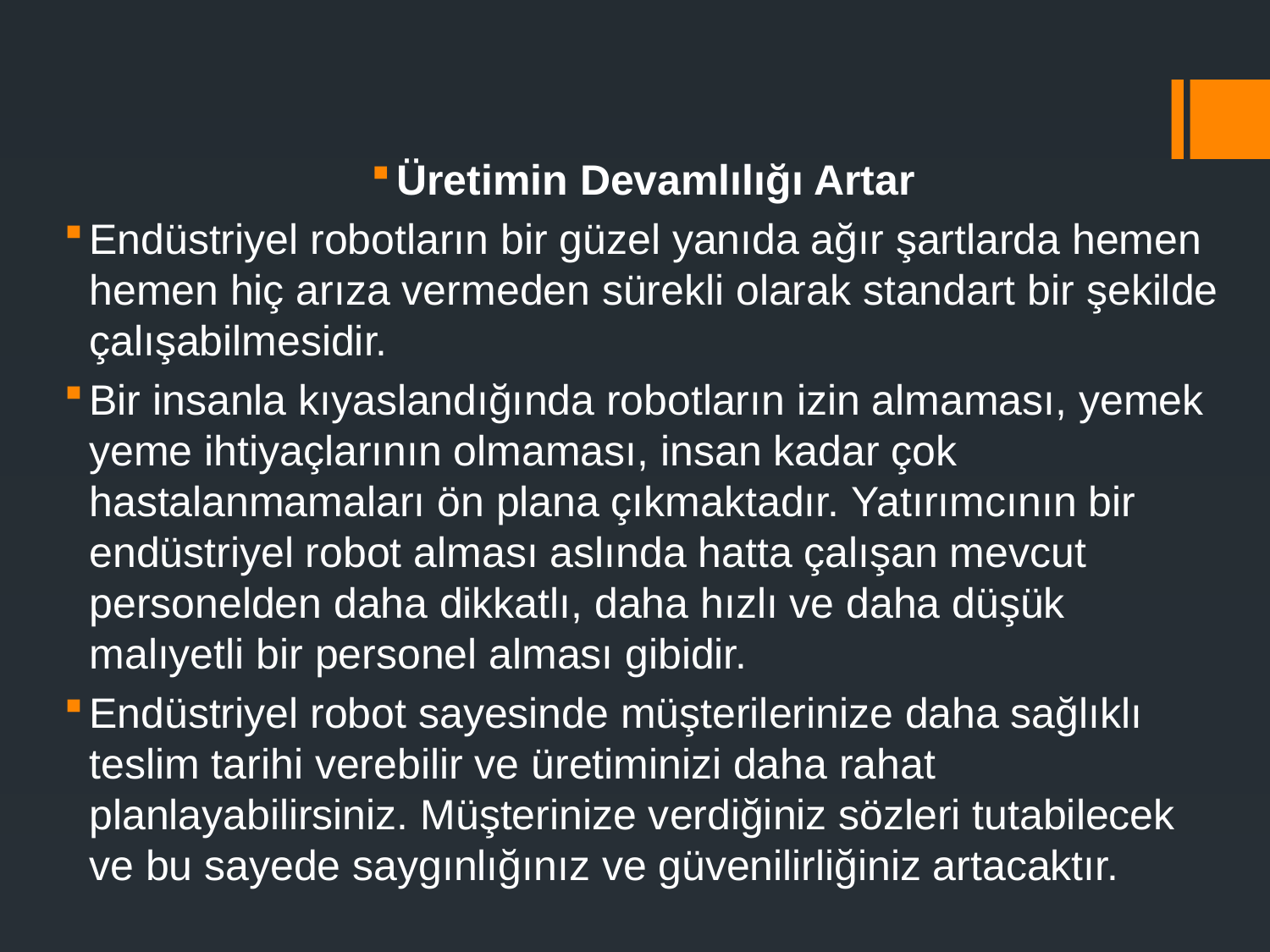

Üretimin Devamlılığı Artar
Endüstriyel robotların bir güzel yanıda ağır şartlarda hemen hemen hiç arıza vermeden sürekli olarak standart bir şekilde çalışabilmesidir.
Bir insanla kıyaslandığında robotların izin almaması, yemek yeme ihtiyaçlarının olmaması, insan kadar çok hastalanmamaları ön plana çıkmaktadır. Yatırımcının bir endüstriyel robot alması aslında hatta çalışan mevcut personelden daha dikkatlı, daha hızlı ve daha düşük malıyetli bir personel alması gibidir.
Endüstriyel robot sayesinde müşterilerinize daha sağlıklı teslim tarihi verebilir ve üretiminizi daha rahat planlayabilirsiniz. Müşterinize verdiğiniz sözleri tutabilecek ve bu sayede saygınlığınız ve güvenilirliğiniz artacaktır.